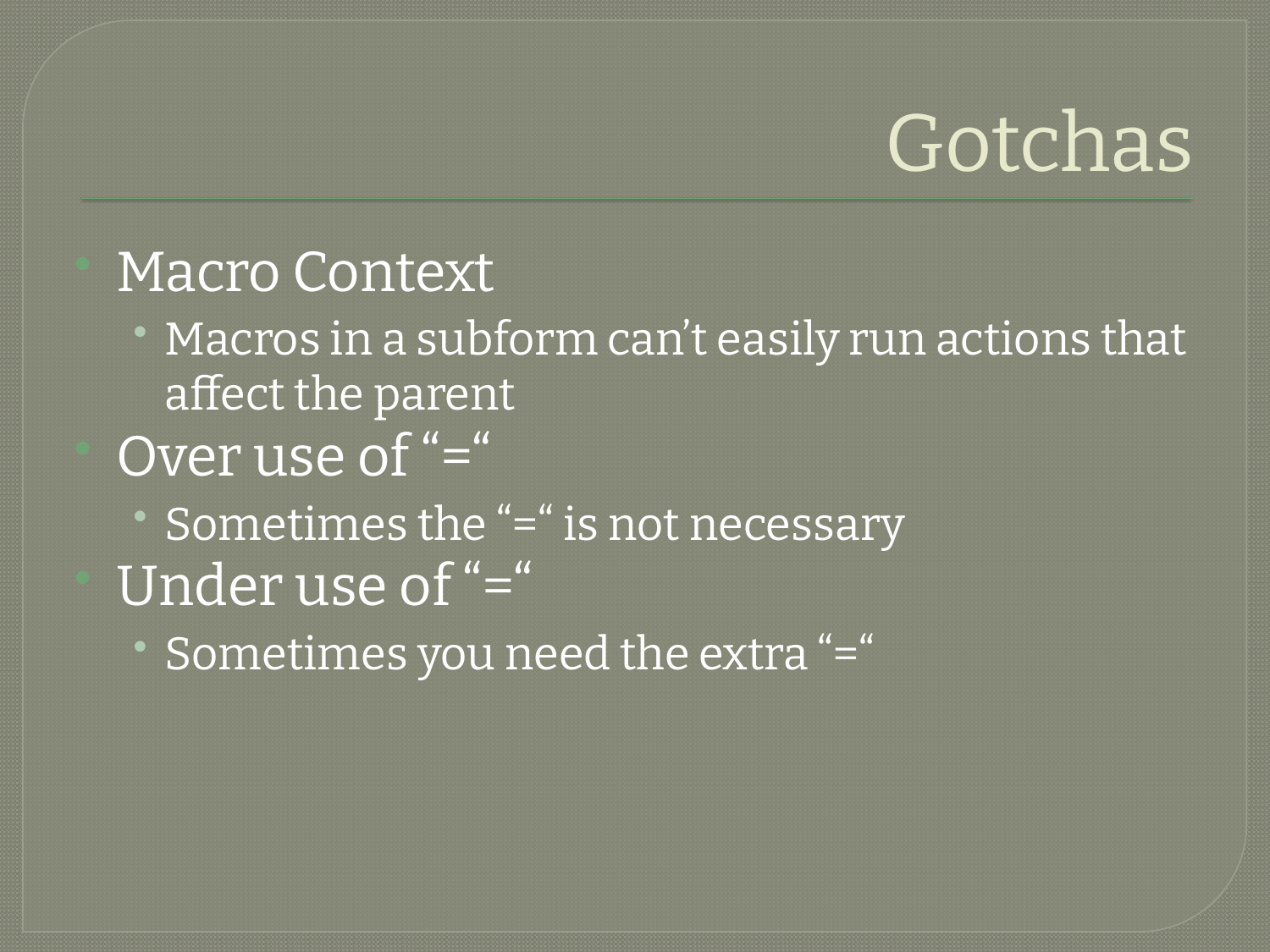

# Gotchas
Macro Context
Macros in a subform can’t easily run actions that affect the parent
Over use of “=“
Sometimes the “=“ is not necessary
Under use of “=“
Sometimes you need the extra “=“